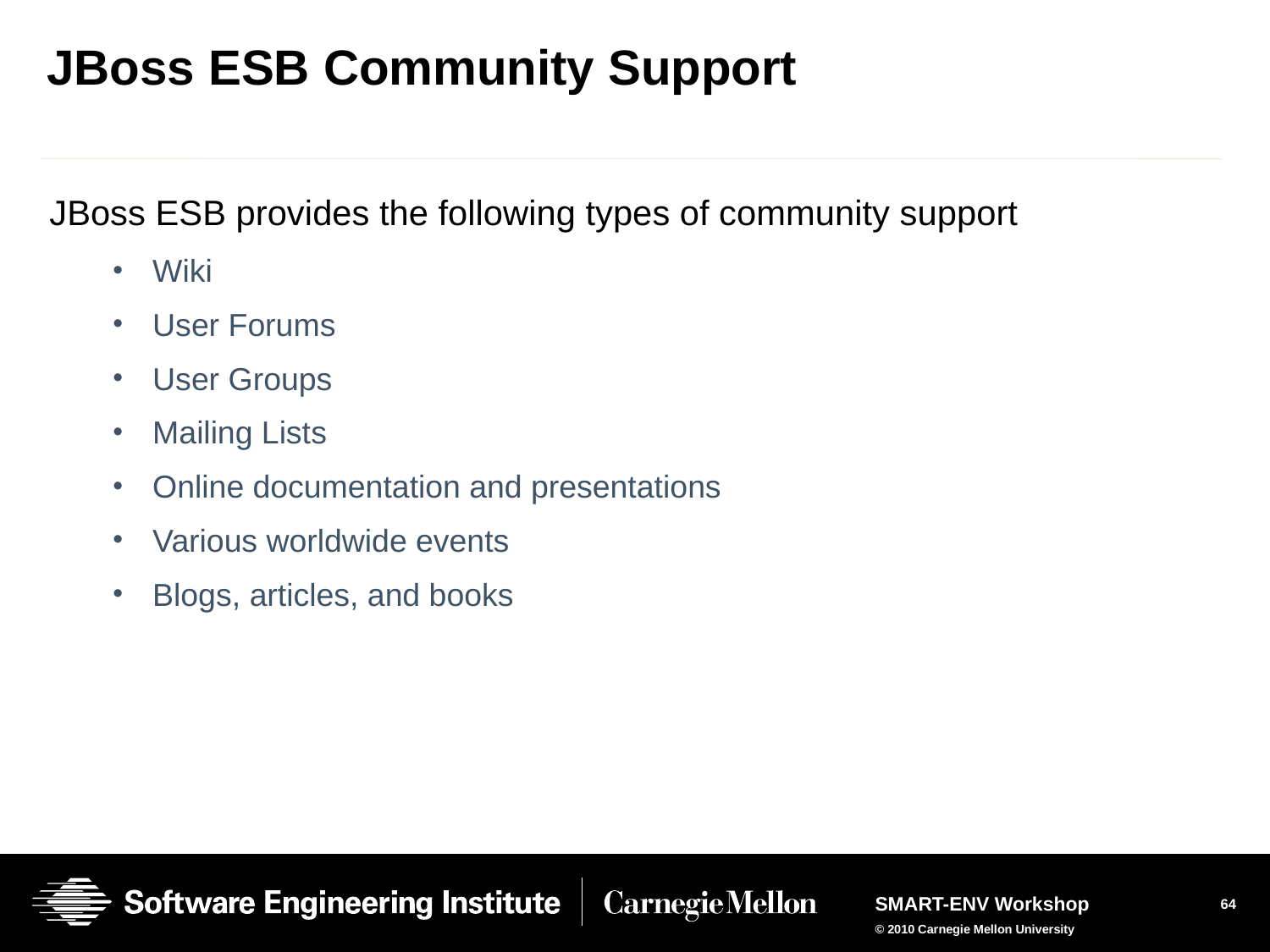

# JBoss ESB Community Support
JBoss ESB provides the following types of community support
Wiki
User Forums
User Groups
Mailing Lists
Online documentation and presentations
Various worldwide events
Blogs, articles, and books